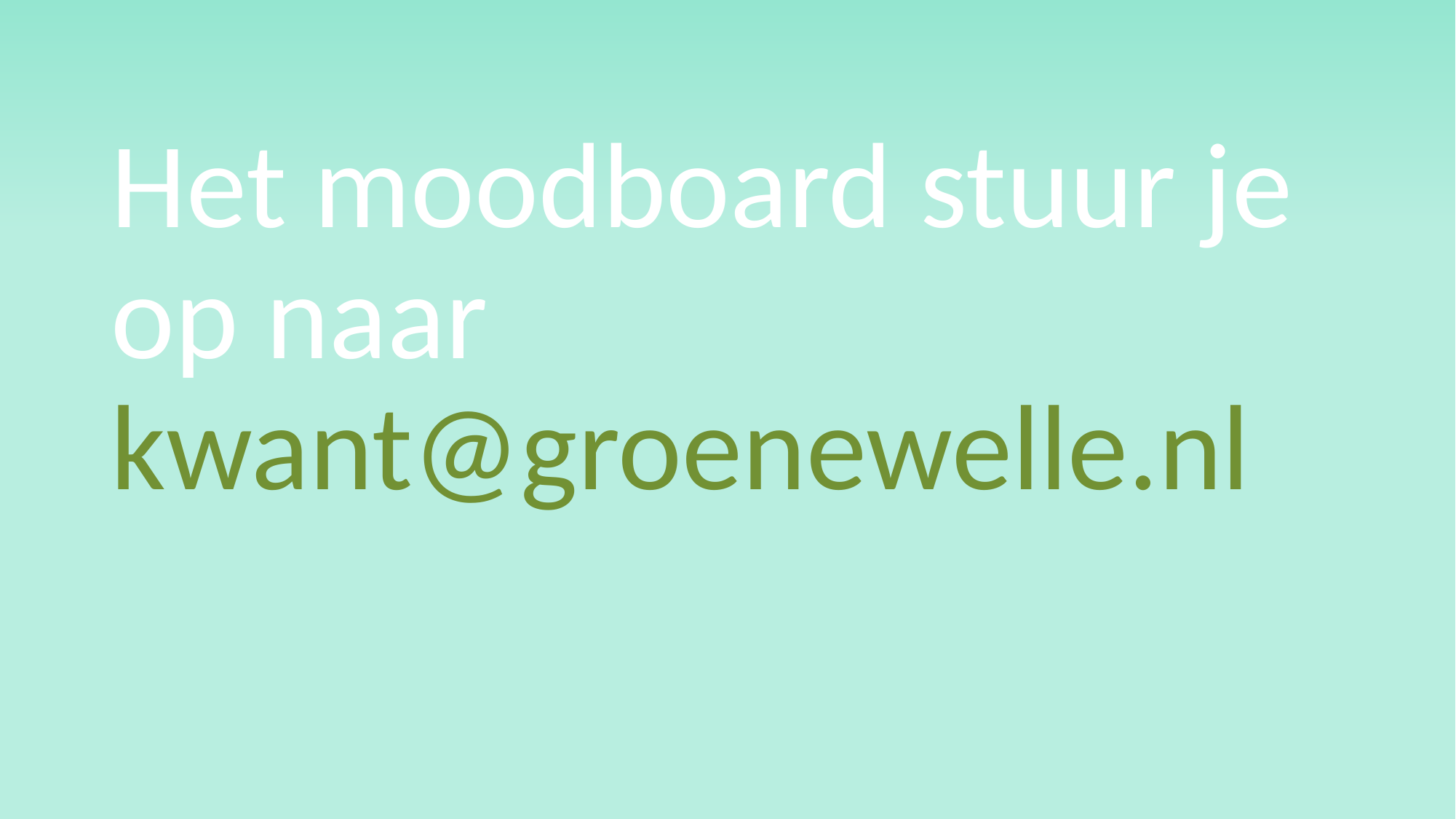

# Het moodboard stuur je op naar kwant@groenewelle.nl